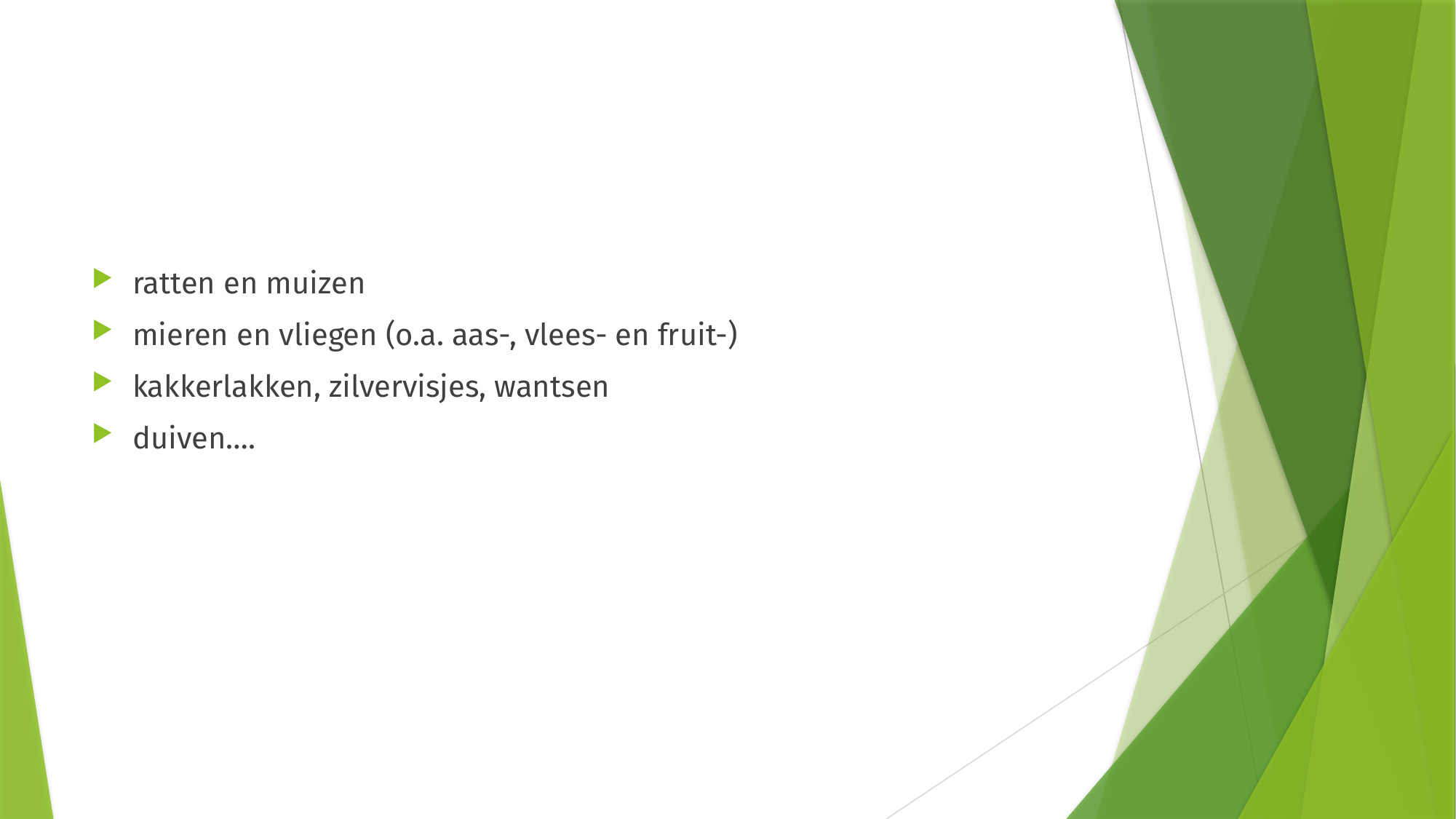

#
ratten en muizen
mieren en vliegen (o.a. aas-, vlees- en fruit-)
kakkerlakken, zilvervisjes, wantsen
duiven….